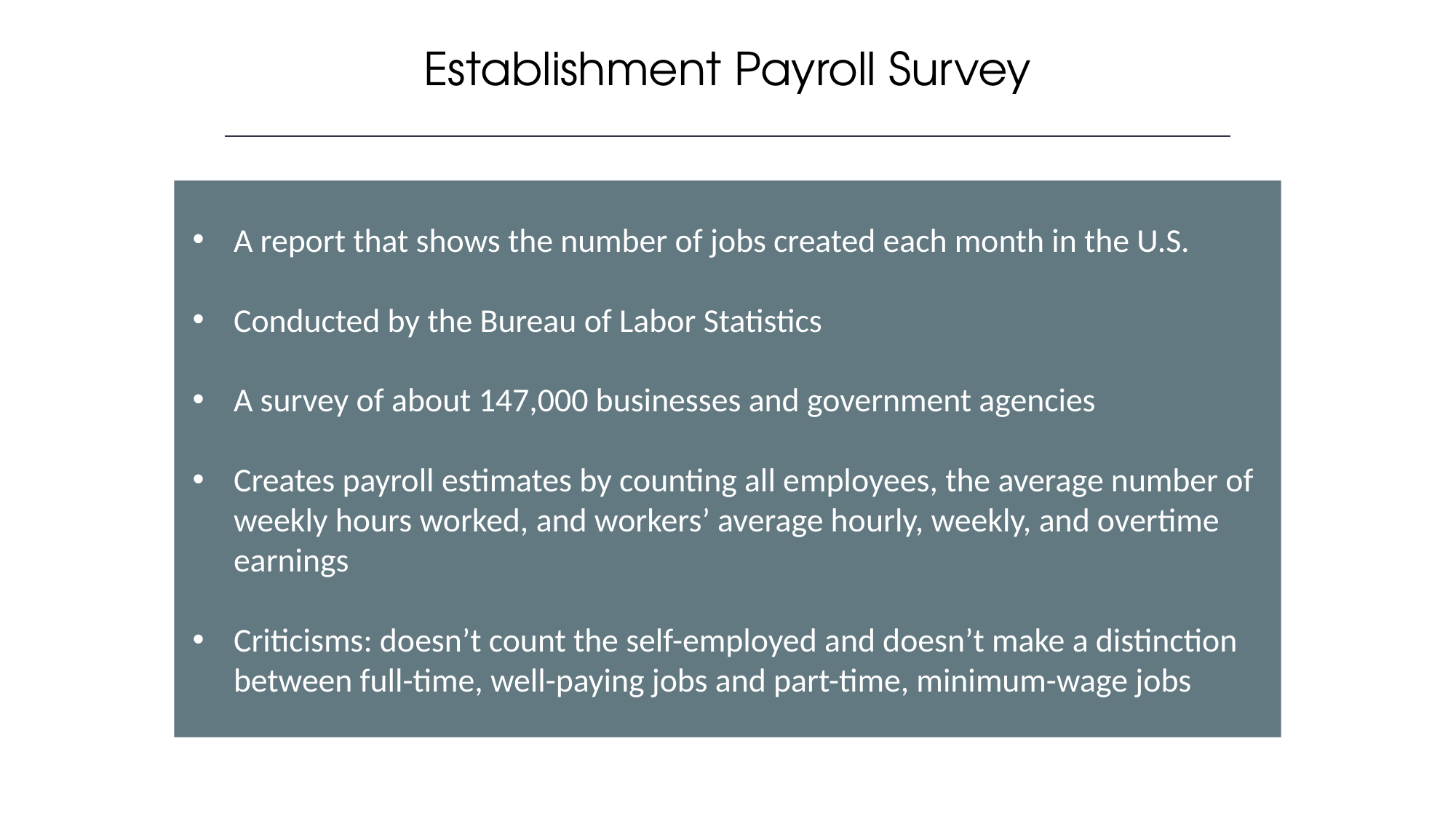

Establishment Payroll Survey

A report that shows the number of jobs created each month in the U.S.

Conducted by the Bureau of Labor Statistics

A survey of about 147,000 businesses and government agencies

Creates payroll estimates by counting all employees, the average number of weekly hours worked, and workers’ average hourly, weekly, and overtime earnings

Criticisms: doesn’t count the self-employed and doesn’t make a distinction between full-time, well-paying jobs and part-time, minimum-wage jobs